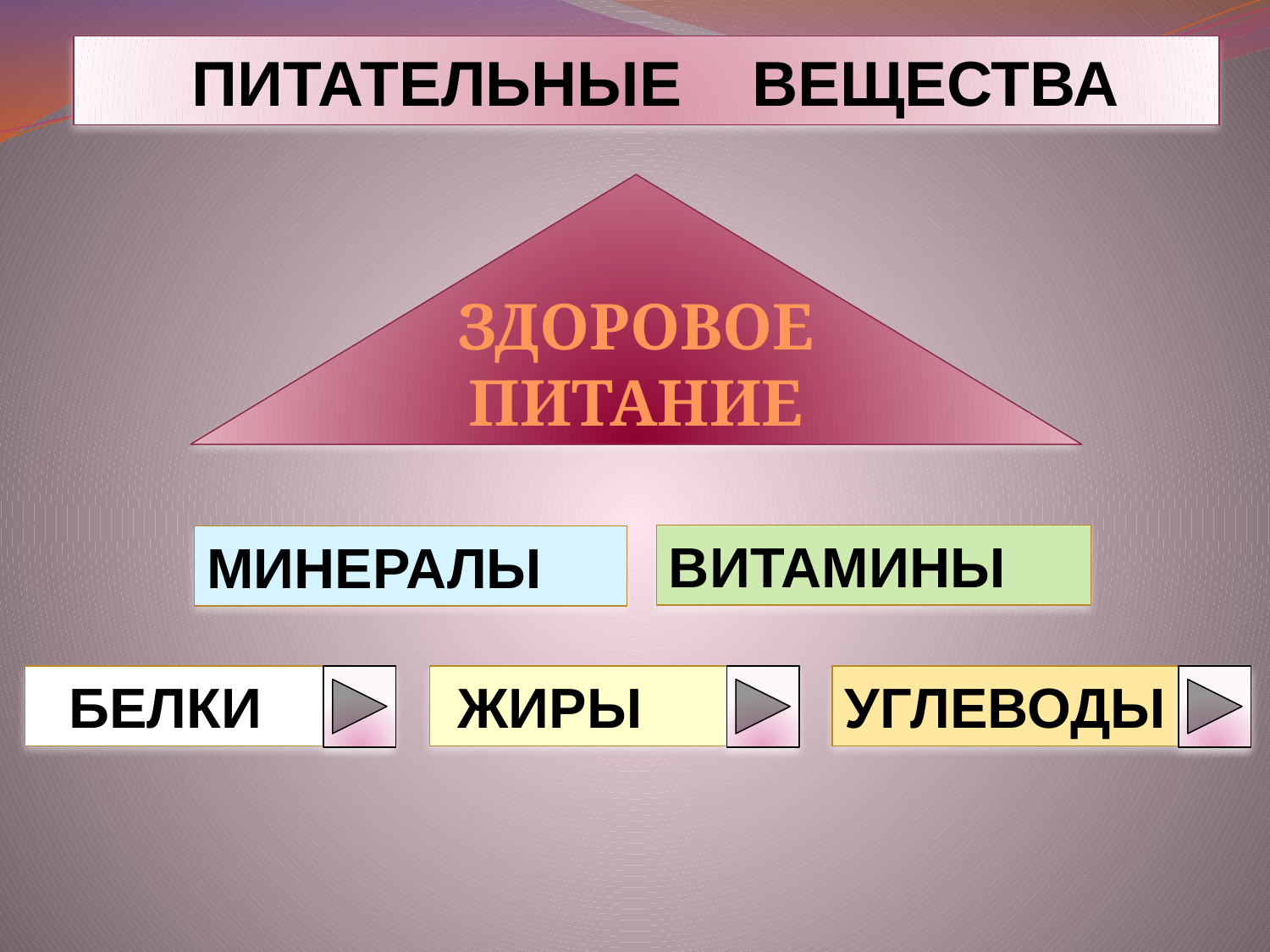

ПИТАТЕЛЬНЫЕ    ВЕЩЕСТВА

ЗДОРОВОЕ
ПИТАНИЕ
ВИТАМИНЫ
МИНЕРАЛЫ

УГЛЕВОДЫ
 ЖИРЫ
  БЕЛКИ